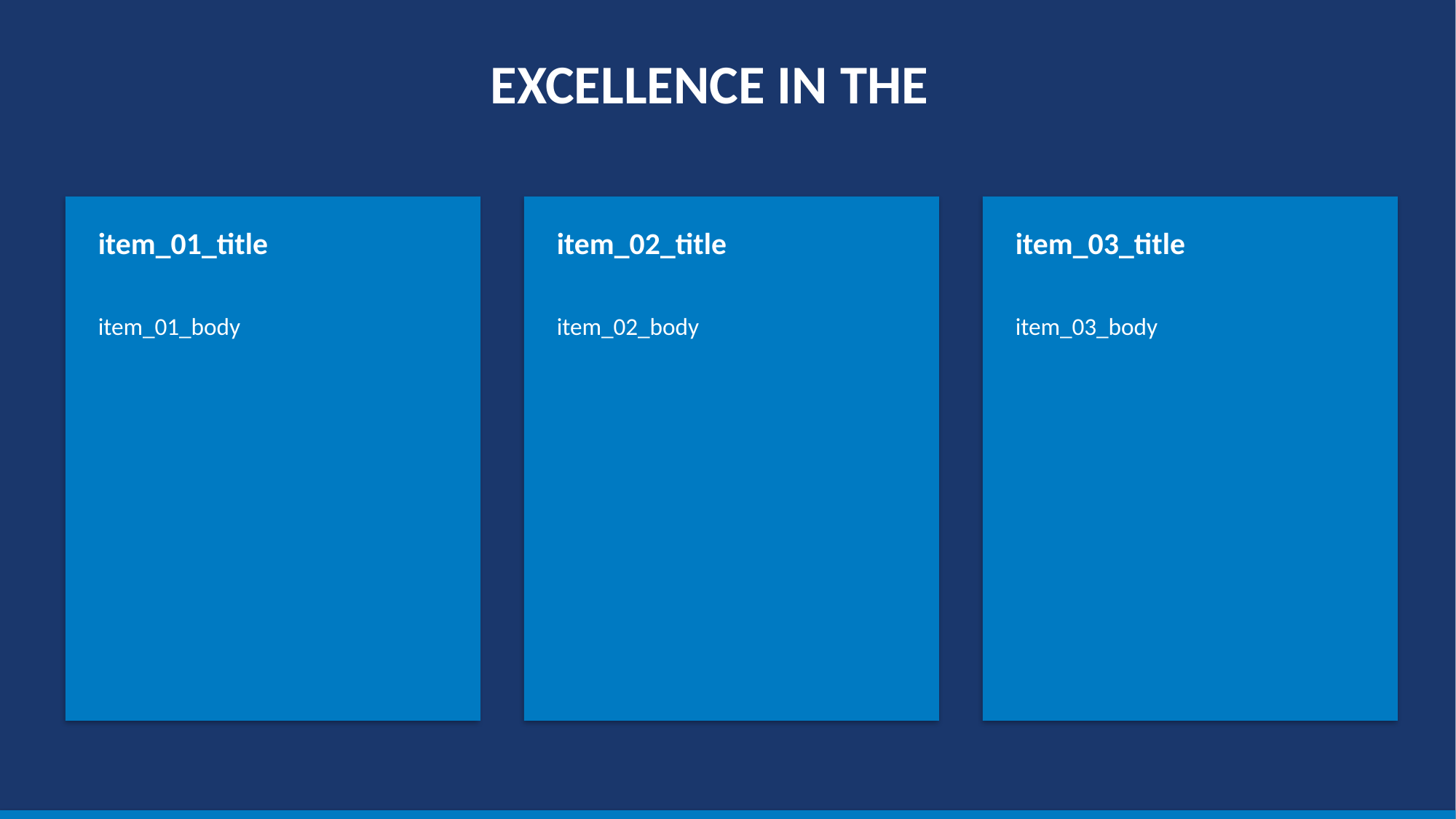

EXCELLENCE IN THE

item_01_title
item_02_title
item_03_title
item_01_body
item_02_body
item_03_body